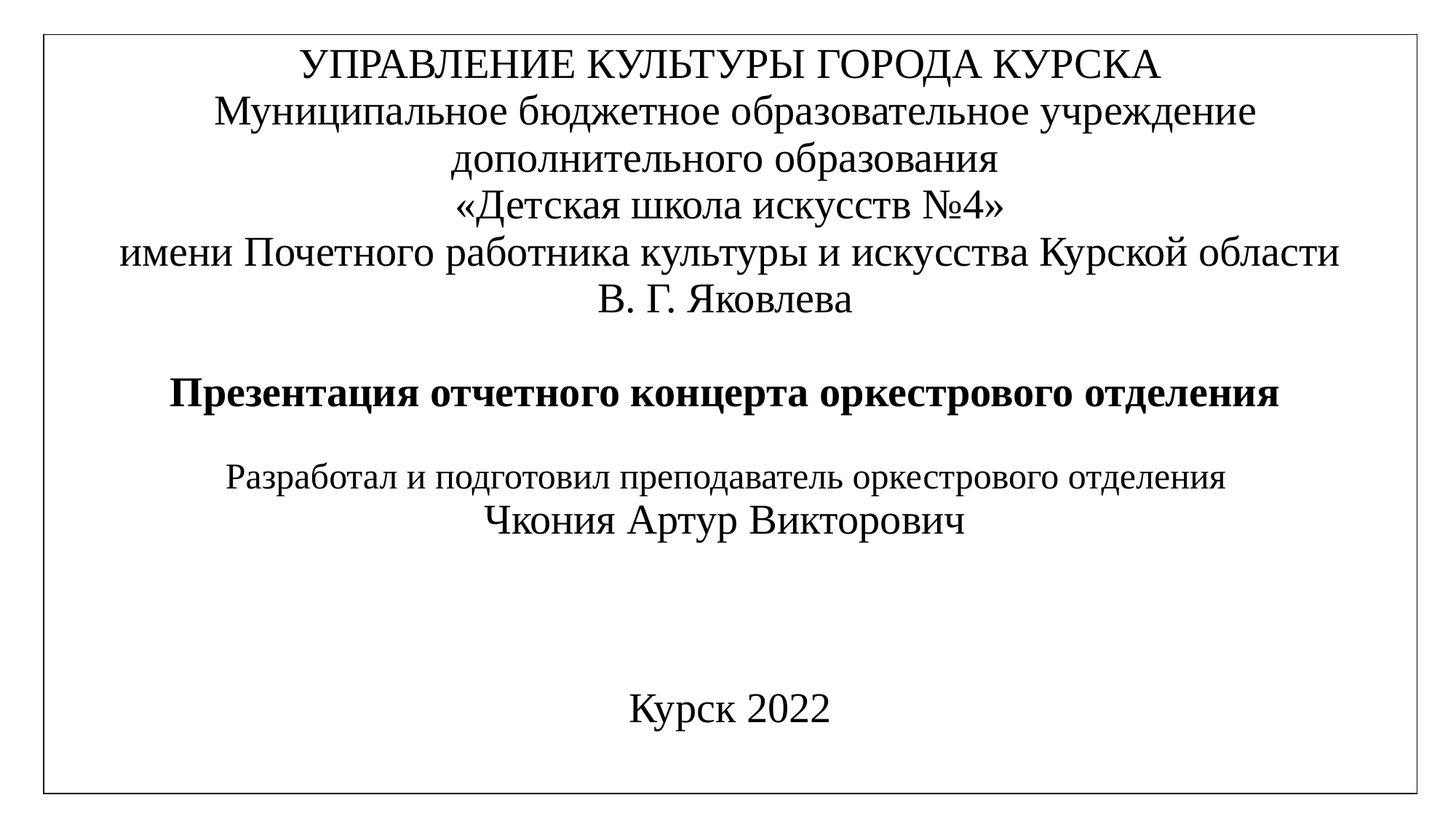

| УПРАВЛЕНИЕ КУЛЬТУРЫ ГОРОДА КУРСКА Муниципальное бюджетное образовательное учреждение дополнительного образования «Детская школа искусств №4» имени Почетного работника культуры и искусства Курской области В. Г. Яковлева Презентация отчетного концерта оркестрового отделения Разработал и подготовил преподаватель оркестрового отделения Чкония Артур Викторович Курск 2022 |
| --- |